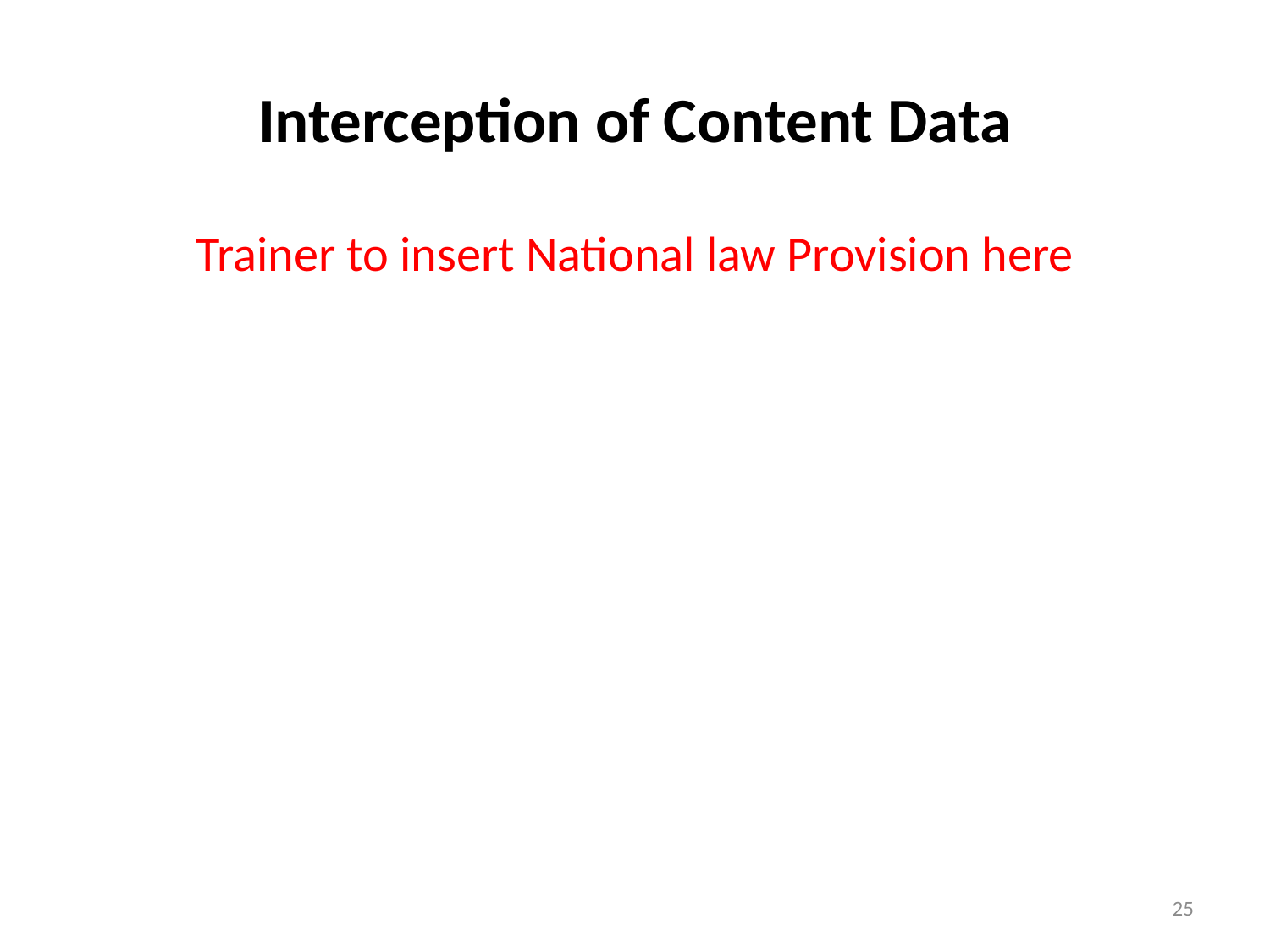

# Interception of Content Data
Trainer to insert National law Provision here
25